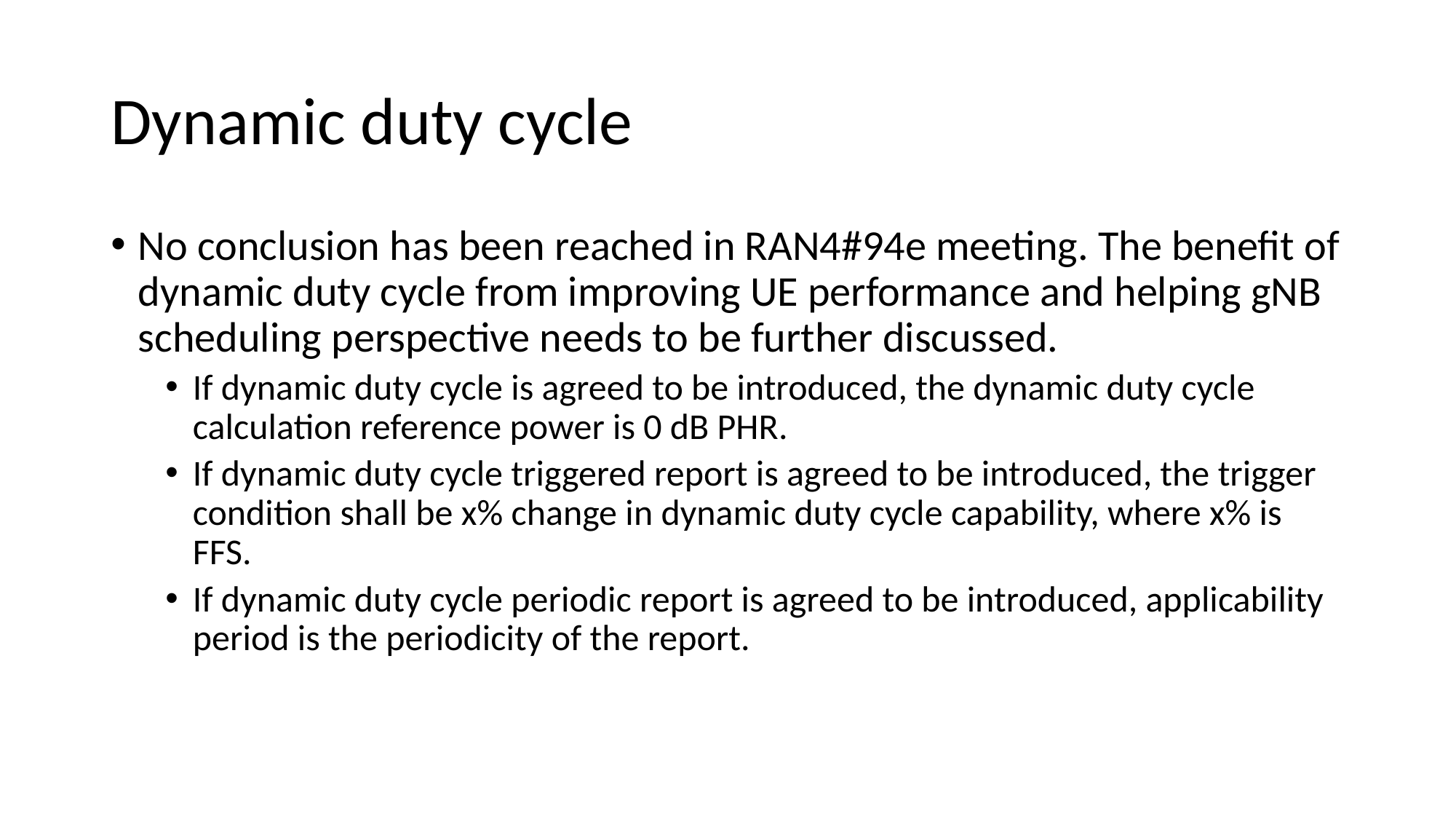

# Dynamic duty cycle
No conclusion has been reached in RAN4#94e meeting. The benefit of dynamic duty cycle from improving UE performance and helping gNB scheduling perspective needs to be further discussed.
If dynamic duty cycle is agreed to be introduced, the dynamic duty cycle calculation reference power is 0 dB PHR.
If dynamic duty cycle triggered report is agreed to be introduced, the trigger condition shall be x% change in dynamic duty cycle capability, where x% is FFS.
If dynamic duty cycle periodic report is agreed to be introduced, applicability period is the periodicity of the report.